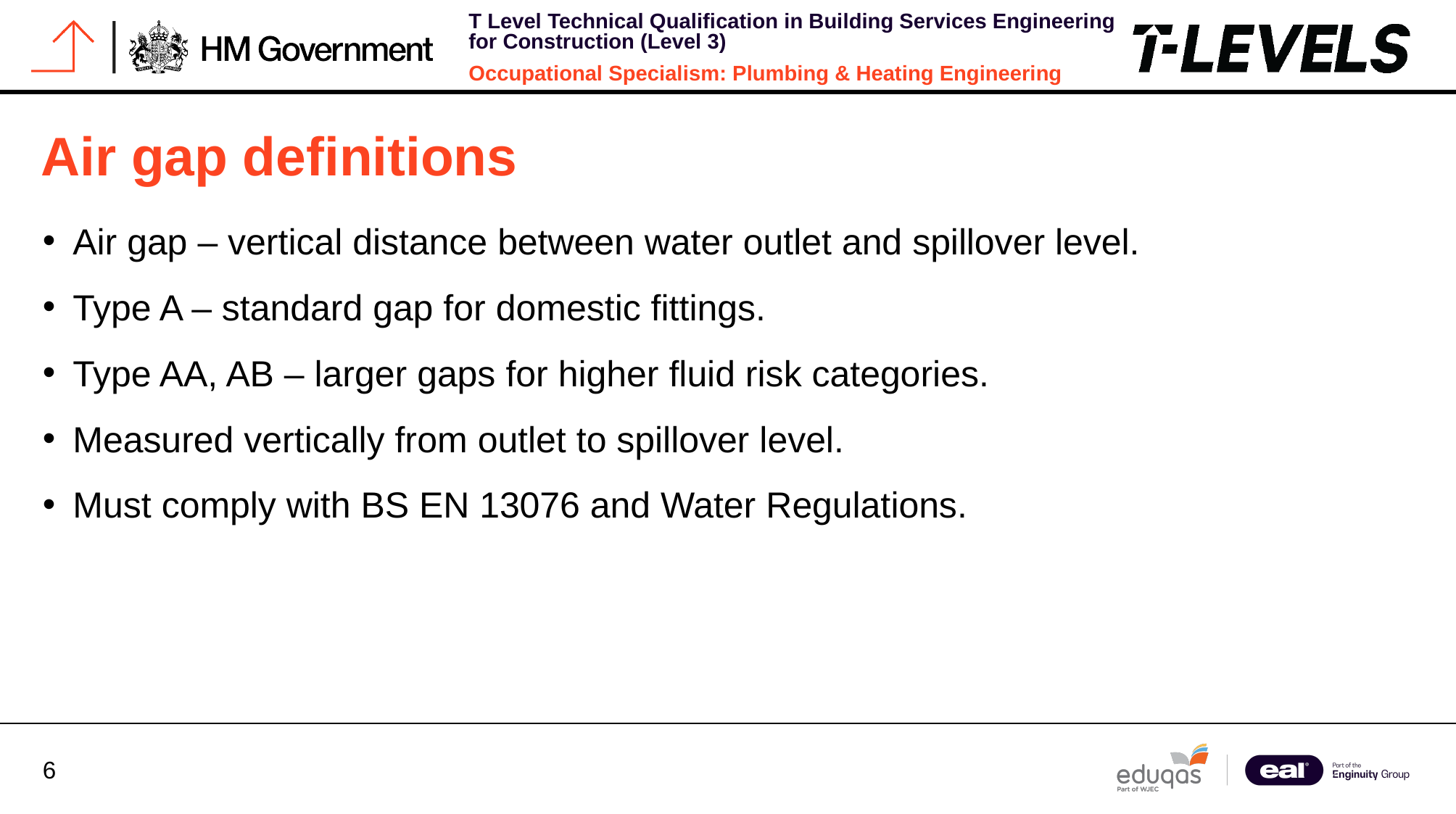

# Air gap definitions
Air gap – vertical distance between water outlet and spillover level.
Type A – standard gap for domestic fittings.
Type AA, AB – larger gaps for higher fluid risk categories.
Measured vertically from outlet to spillover level.
Must comply with BS EN 13076 and Water Regulations.